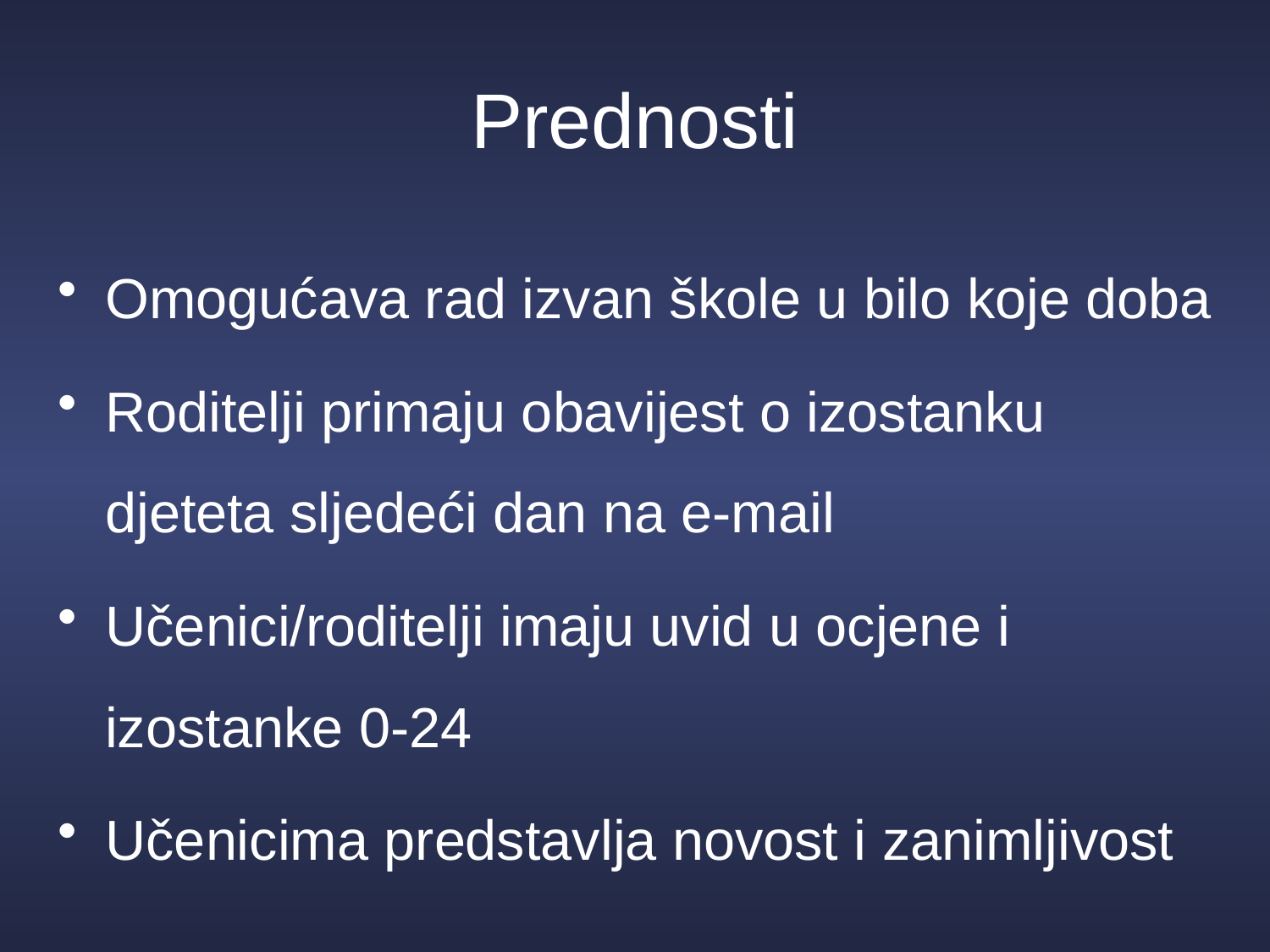

# Prednosti
Omogućava rad izvan škole u bilo koje doba
Roditelji primaju obavijest o izostanku djeteta sljedeći dan na e-mail
Učenici/roditelji imaju uvid u ocjene i izostanke 0-24
Učenicima predstavlja novost i zanimljivost